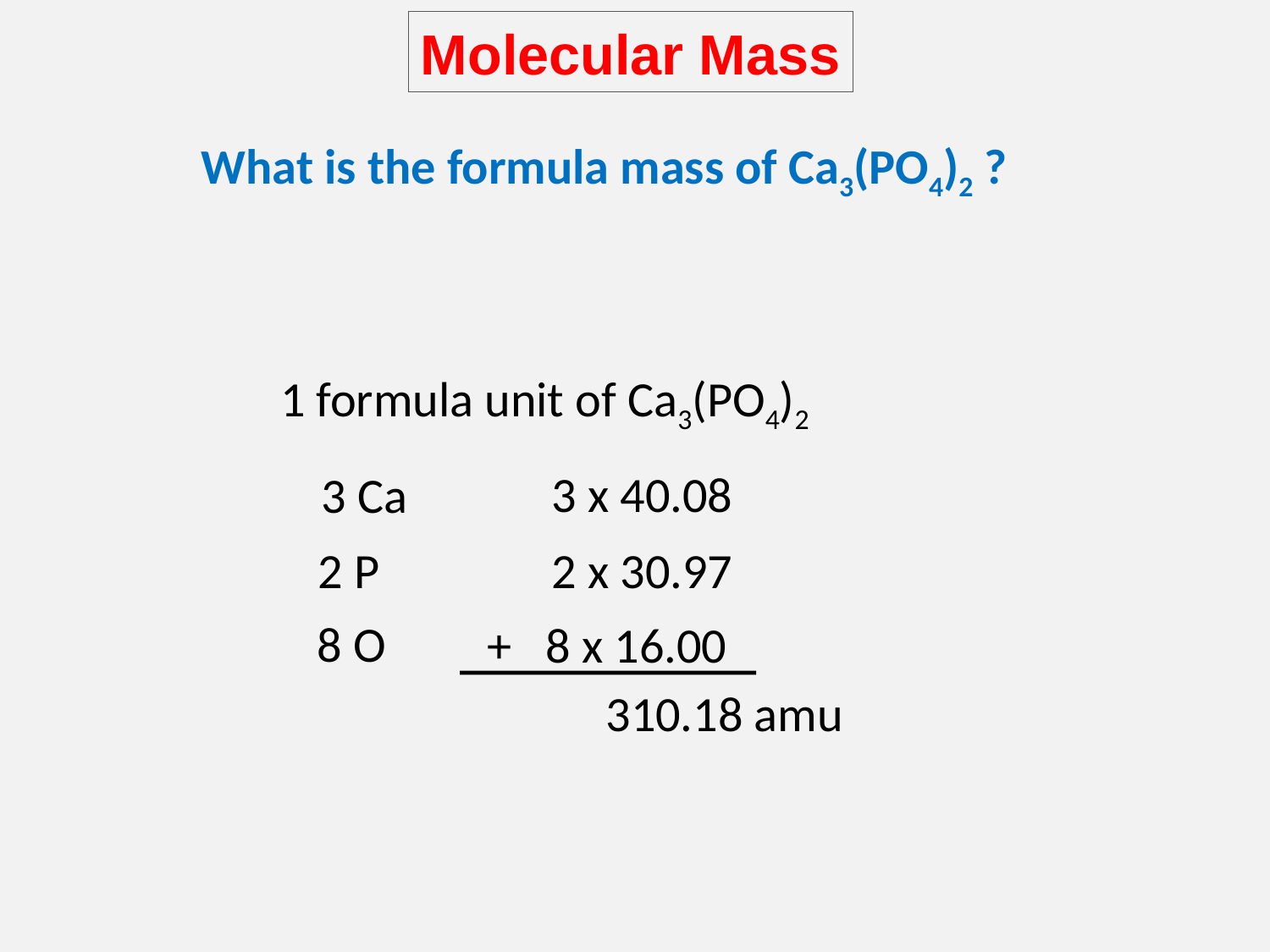

Molecular Mass
What is the formula mass of Ca3(PO4)2 ?
1 formula unit of Ca3(PO4)2
3 x 40.08
3 Ca
2 P
2 x 30.97
8 O
+   8 x 16.00

310.18 amu